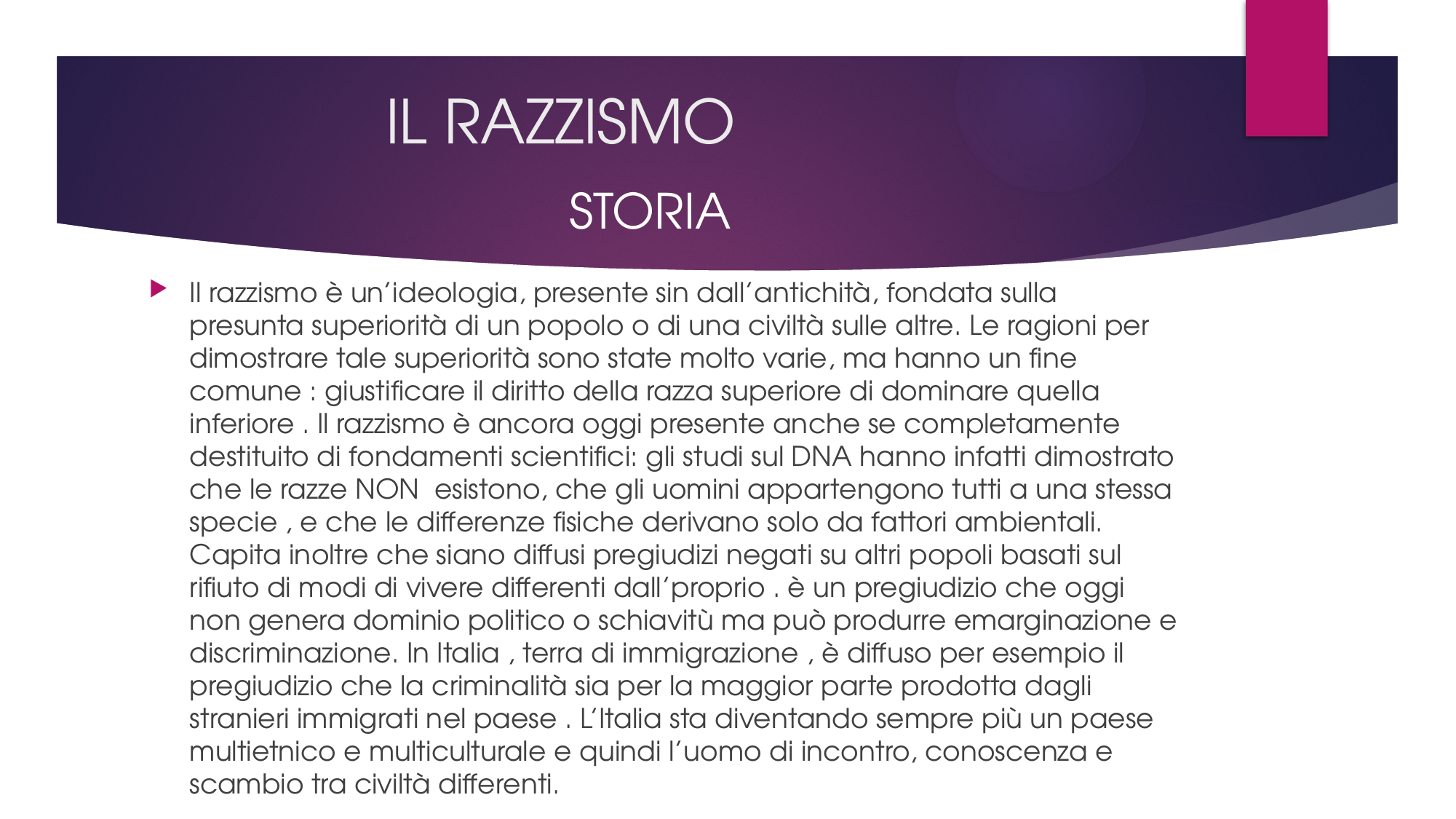

# IL RAZZISMO
STORIA
Il razzismo è un’ideologia, presente sin dall’antichità, fondata sulla presunta superiorità di un popolo o di una civiltà sulle altre. Le ragioni per dimostrare tale superiorità sono state molto varie, ma hanno un fine comune : giustificare il diritto della razza superiore di dominare quella inferiore . Il razzismo è ancora oggi presente anche se completamente destituito di fondamenti scientifici: gli studi sul DNA hanno infatti dimostrato che le razze NON  esistono, che gli uomini appartengono tutti a una stessa specie , e che le differenze fisiche derivano solo da fattori ambientali. Capita inoltre che siano diffusi pregiudizi negati su altri popoli basati sul rifiuto di modi di vivere differenti dall’proprio . è un pregiudizio che oggi non genera dominio politico o schiavitù ma può produrre emarginazione e discriminazione. In Italia , terra di immigrazione , è diffuso per esempio il pregiudizio che la criminalità sia per la maggior parte prodotta dagli stranieri immigrati nel paese . L’Italia sta diventando sempre più un paese multietnico e multiculturale e quindi l’uomo di incontro, conoscenza e scambio tra civiltà differenti.